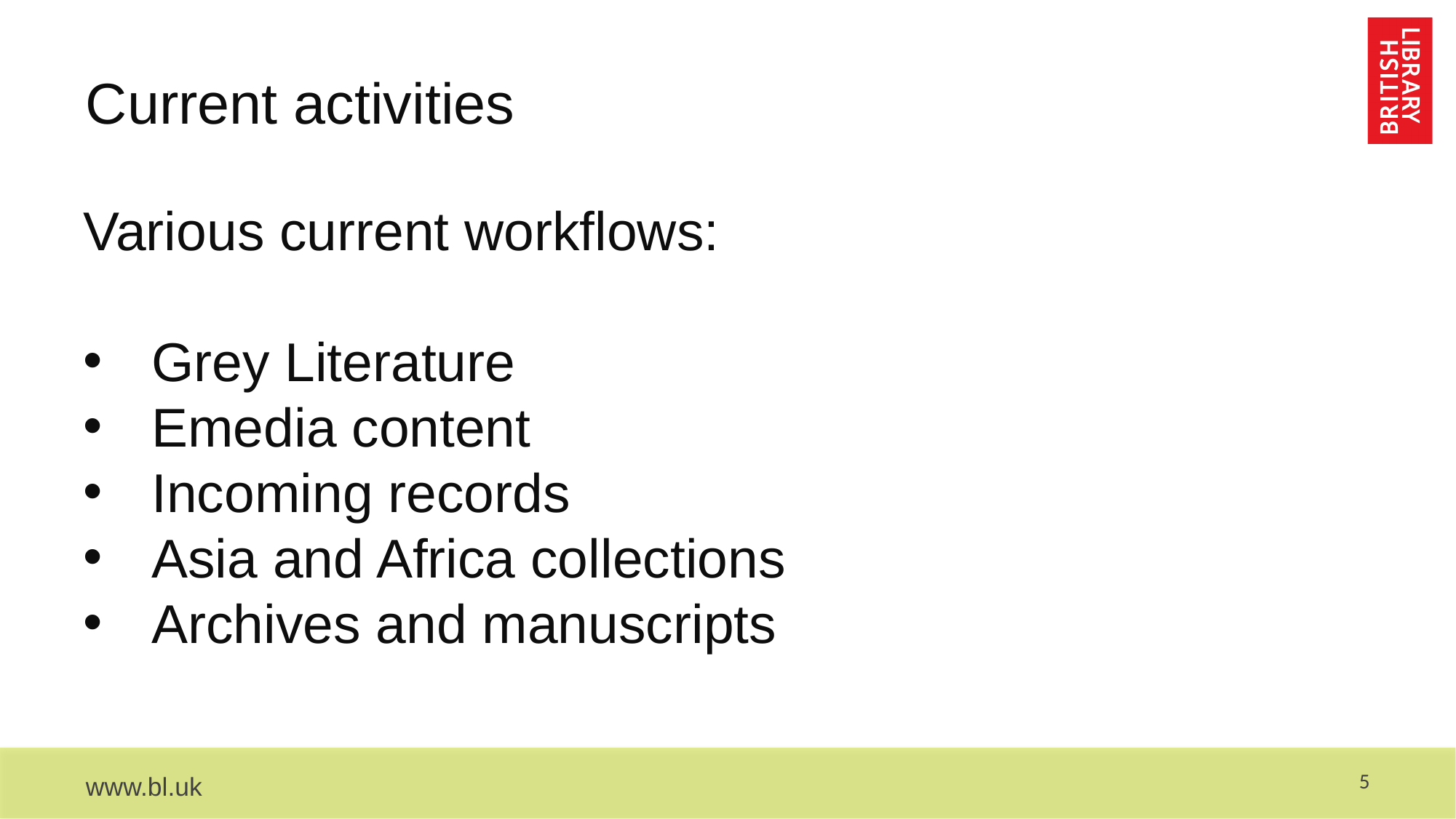

# Current activities
Various current workflows:

Grey Literature
Emedia content
Incoming records
Asia and Africa collections
Archives and manuscripts

5